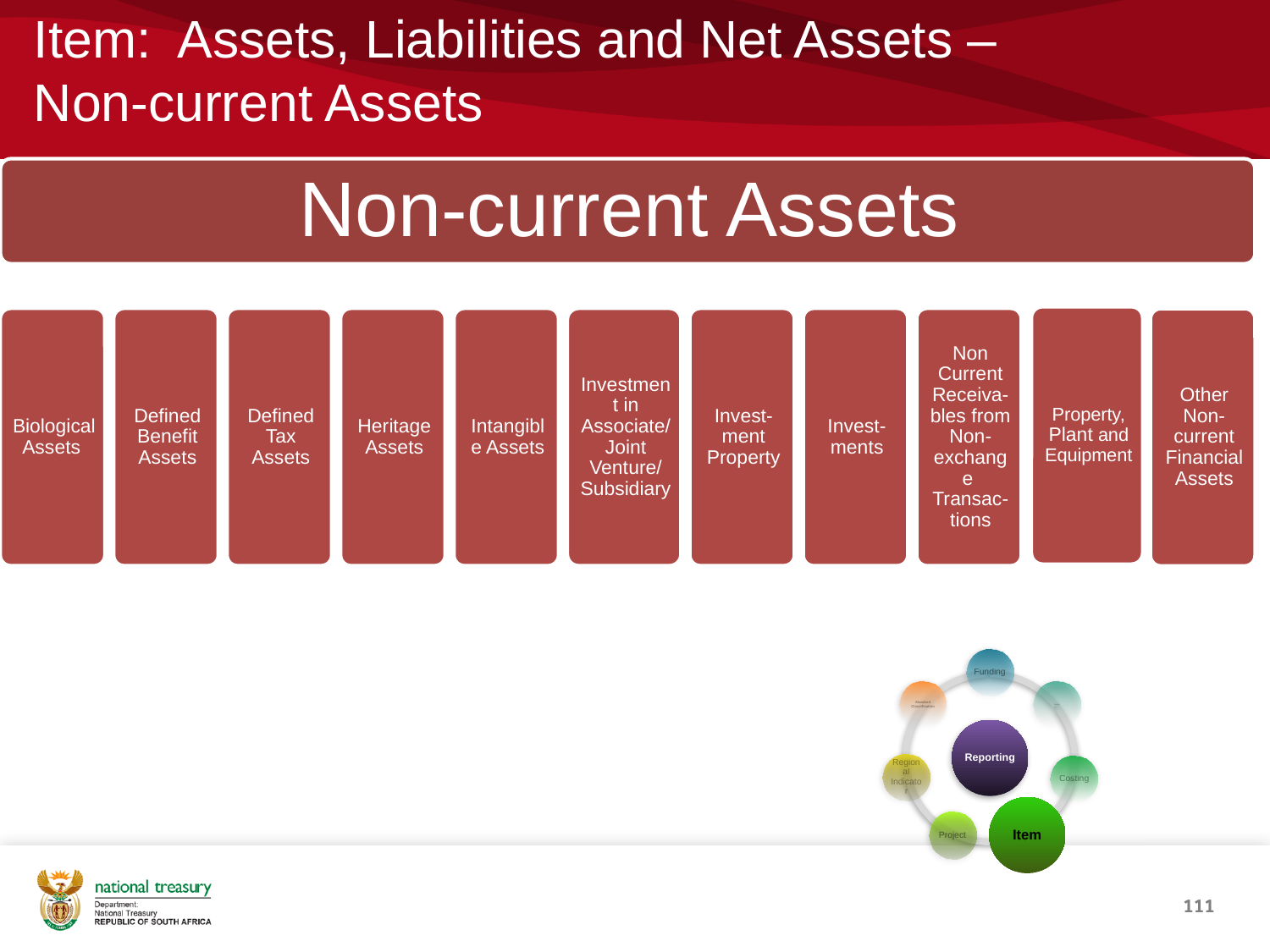

# Item:  Assets, Liabilities and Net Assets – Non-current Assets
Non-current Assets
Biological Assets
Defined Benefit Assets
Defined Tax Assets
Heritage Assets
Intangible Assets
Investment in Associate/Joint Venture/ Subsidiary
Invest-ment Property
Invest- ments
Non Current Receiva-bles from Non-exchange  Transac-tions
Property, Plant and Equipment
Other Non-current Financial Assets

Reporting
Funding
Function
Costing
Item
Project
Regional Indicator
Standard Classification
111